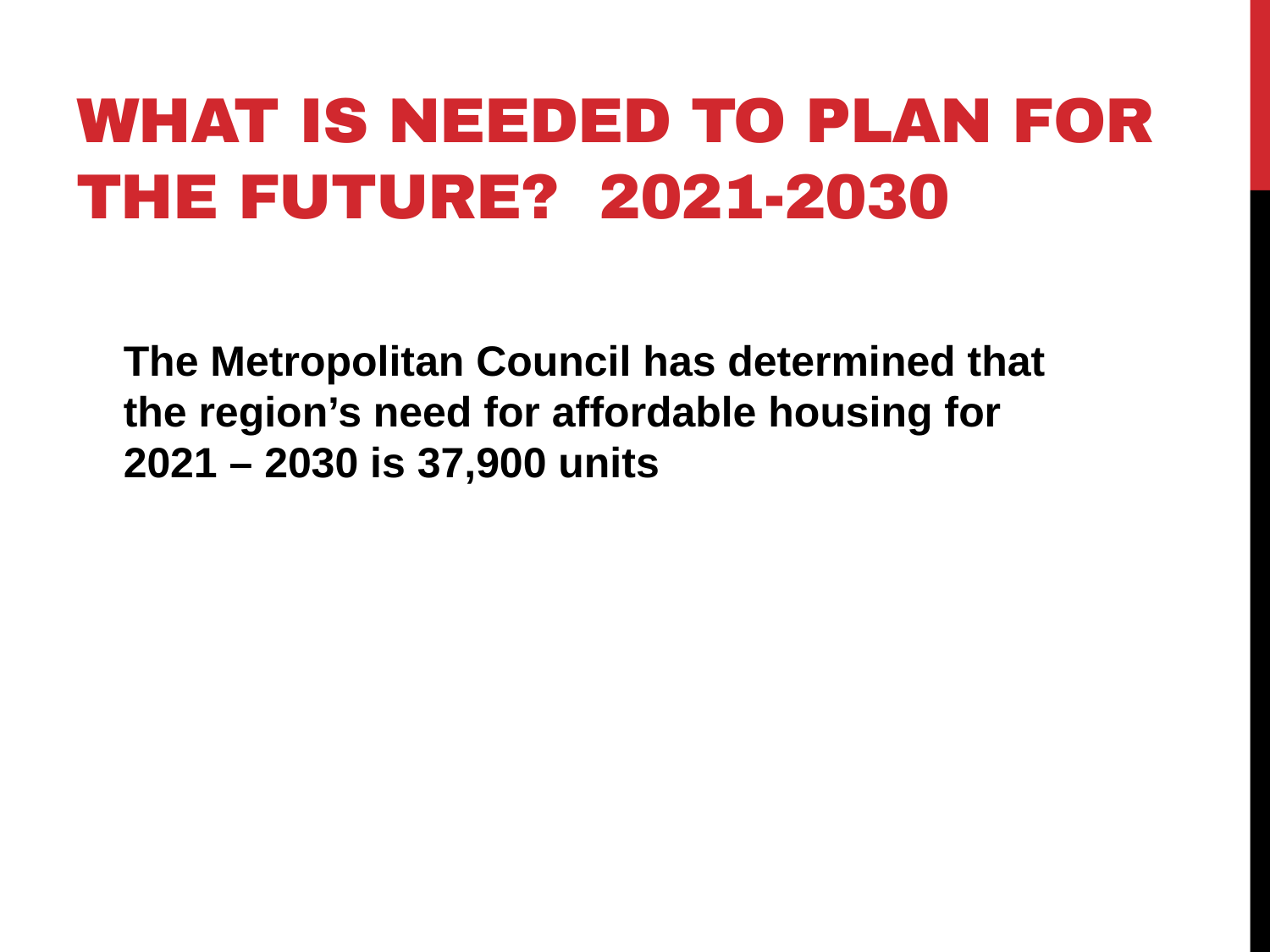

# What Is Needed to plan For The future?  2021-2030
The Metropolitan Council has determined that the region’s need for affordable housing for 2021 – 2030 is 37,900 units